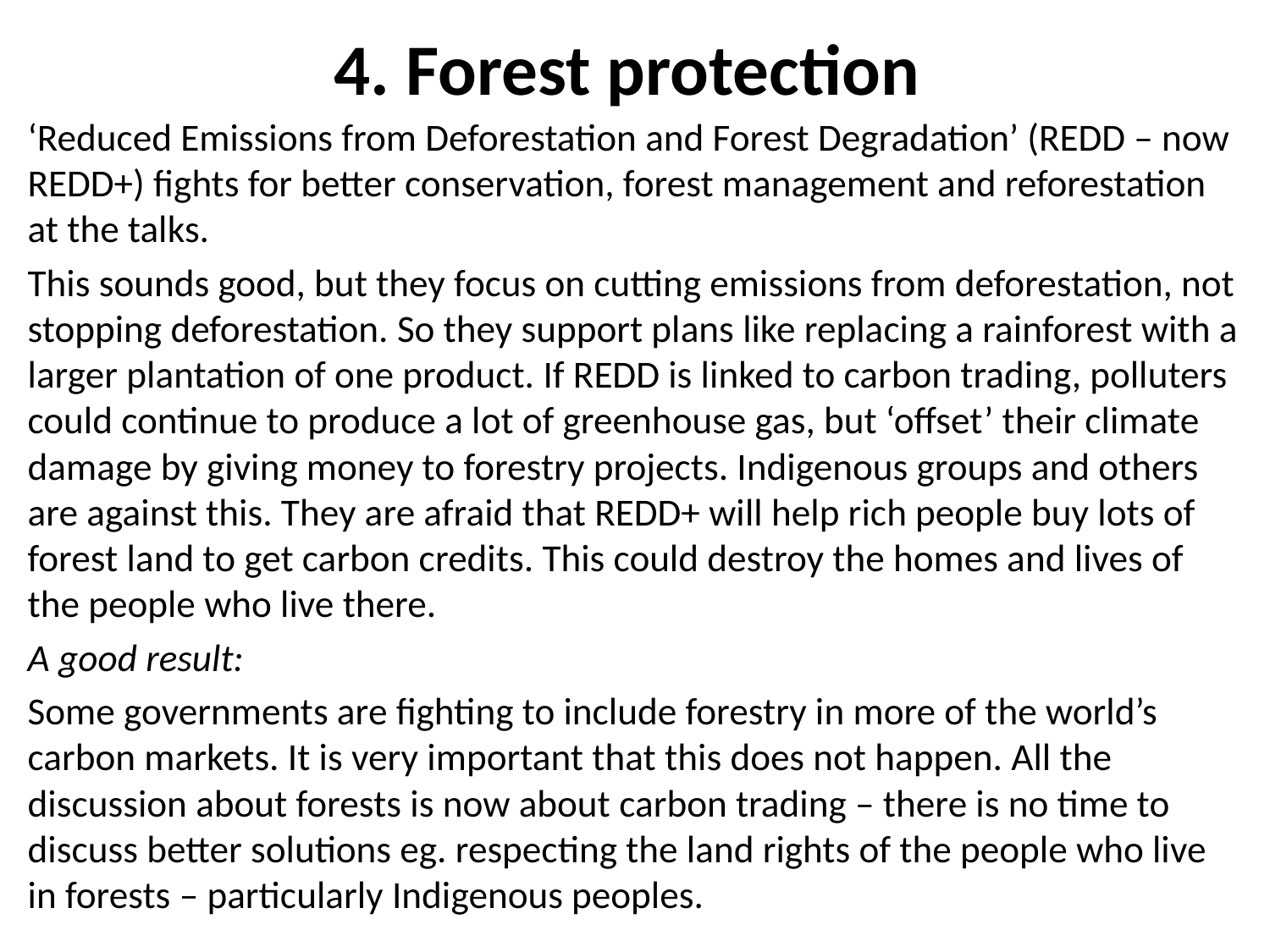

# 4. Forest protection
‘Reduced Emissions from Deforestation and Forest Degradation’ (REDD – now REDD+) fights for better conservation, forest management and reforestation at the talks.
This sounds good, but they focus on cutting emissions from deforestation, not stopping deforestation. So they support plans like replacing a rainforest with a larger plantation of one product. If REDD is linked to carbon trading, polluters could continue to produce a lot of greenhouse gas, but ‘offset’ their climate damage by giving money to forestry projects. Indigenous groups and others are against this. They are afraid that REDD+ will help rich people buy lots of forest land to get carbon credits. This could destroy the homes and lives of the people who live there.
A good result:
Some governments are fighting to include forestry in more of the world’s carbon markets. It is very important that this does not happen. All the discussion about forests is now about carbon trading – there is no time to discuss better solutions eg. respecting the land rights of the people who live in forests – particularly Indigenous peoples.